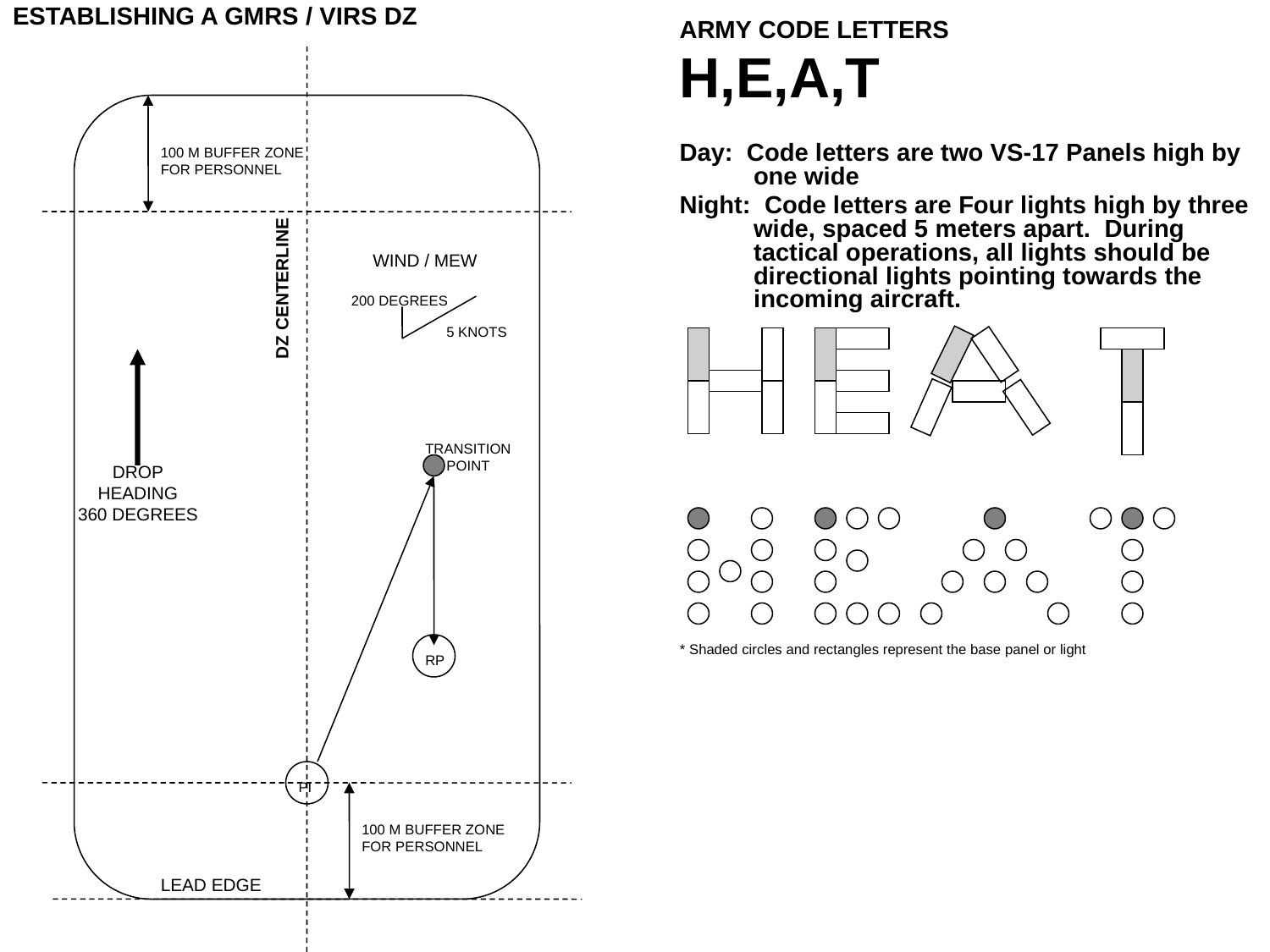

ESTABLISHING A GMRS / VIRS DZ

ARMY CODE LETTERS
H,E,A,T

Day:  Code letters are two VS-17 Panels high by one wide
Night:  Code letters are Four lights high by three wide, spaced 5 meters apart.  During tactical operations, all lights should be directional lights pointing towards the incoming aircraft.

100 M BUFFER ZONE
FOR PERSONNEL

WIND / MEW
DZ CENTERLINE
200 DEGREES

5 KNOTS

* Shaded circles and rectangles represent the base panel or light

TRANSITION
POINT
DROP
HEADING
360 DEGREES

RP

PI

100 M BUFFER ZONE
FOR PERSONNEL
LEAD EDGE